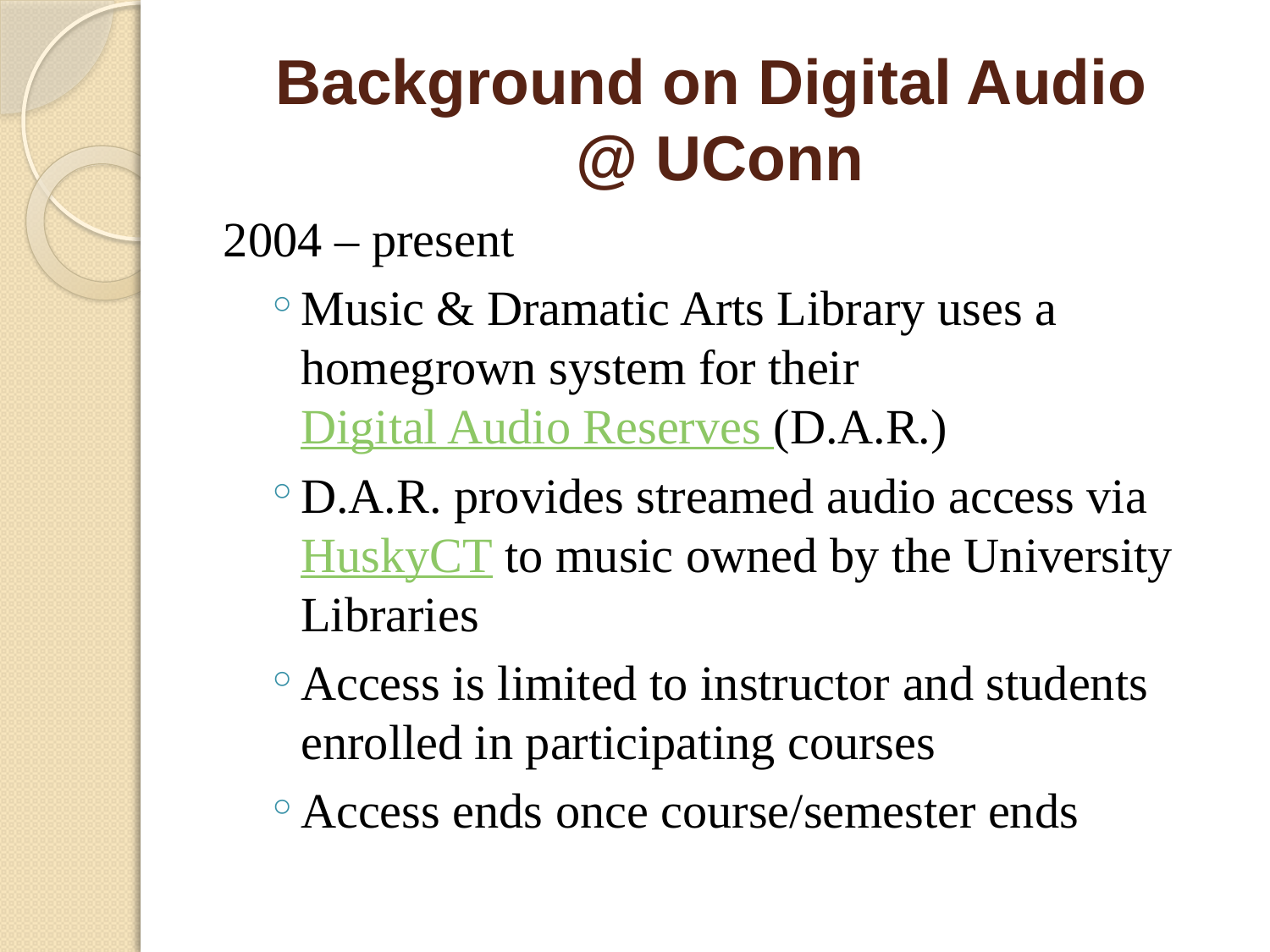

# Background on Digital Audio @ UConn
2004 – present
Music & Dramatic Arts Library uses a homegrown system for their Digital Audio Reserves (D.A.R.)
D.A.R. provides streamed audio access via HuskyCT to music owned by the University Libraries
Access is limited to instructor and students enrolled in participating courses
Access ends once course/semester ends